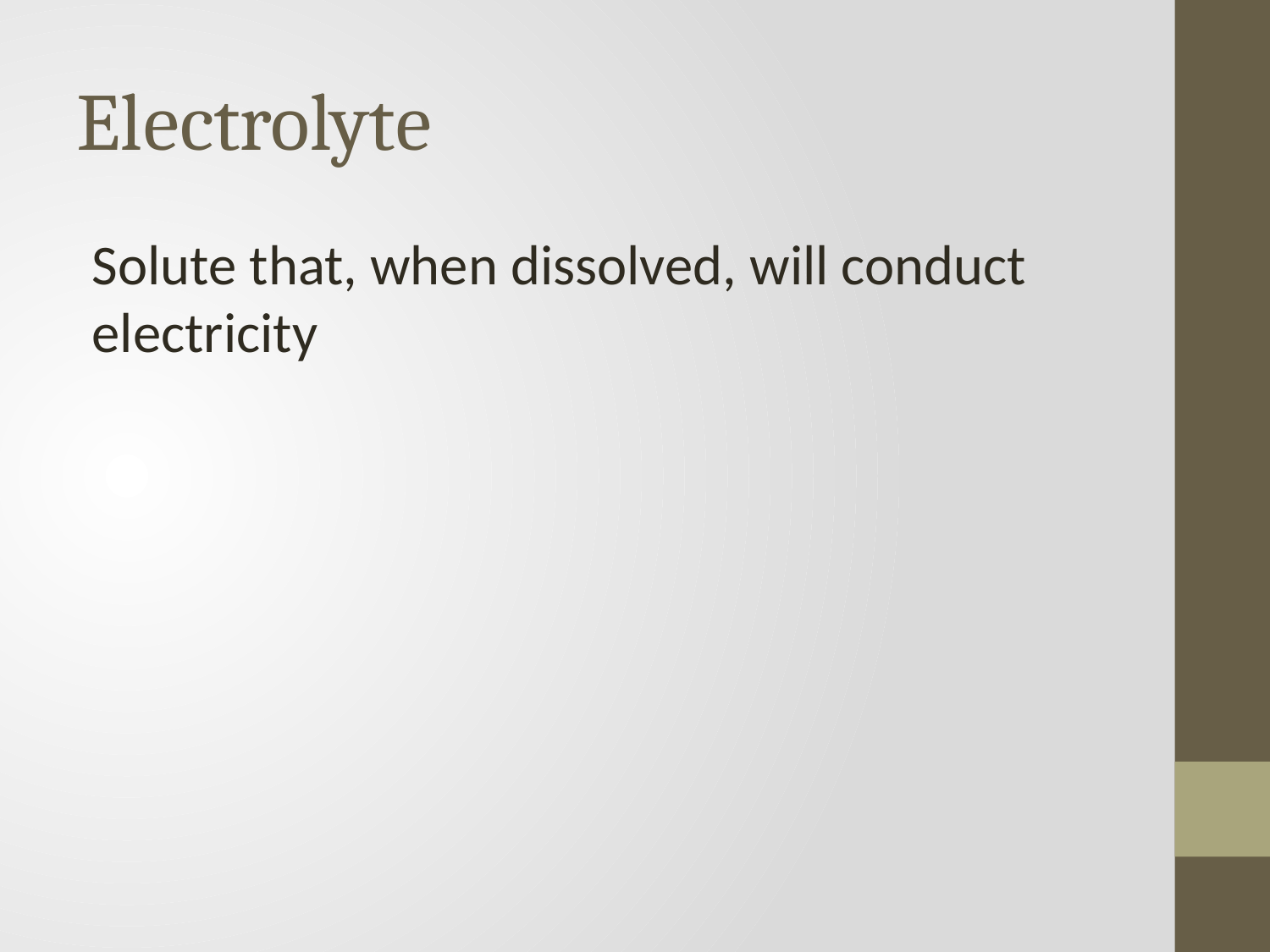

# Electrolyte
Solute that, when dissolved, will conduct electricity